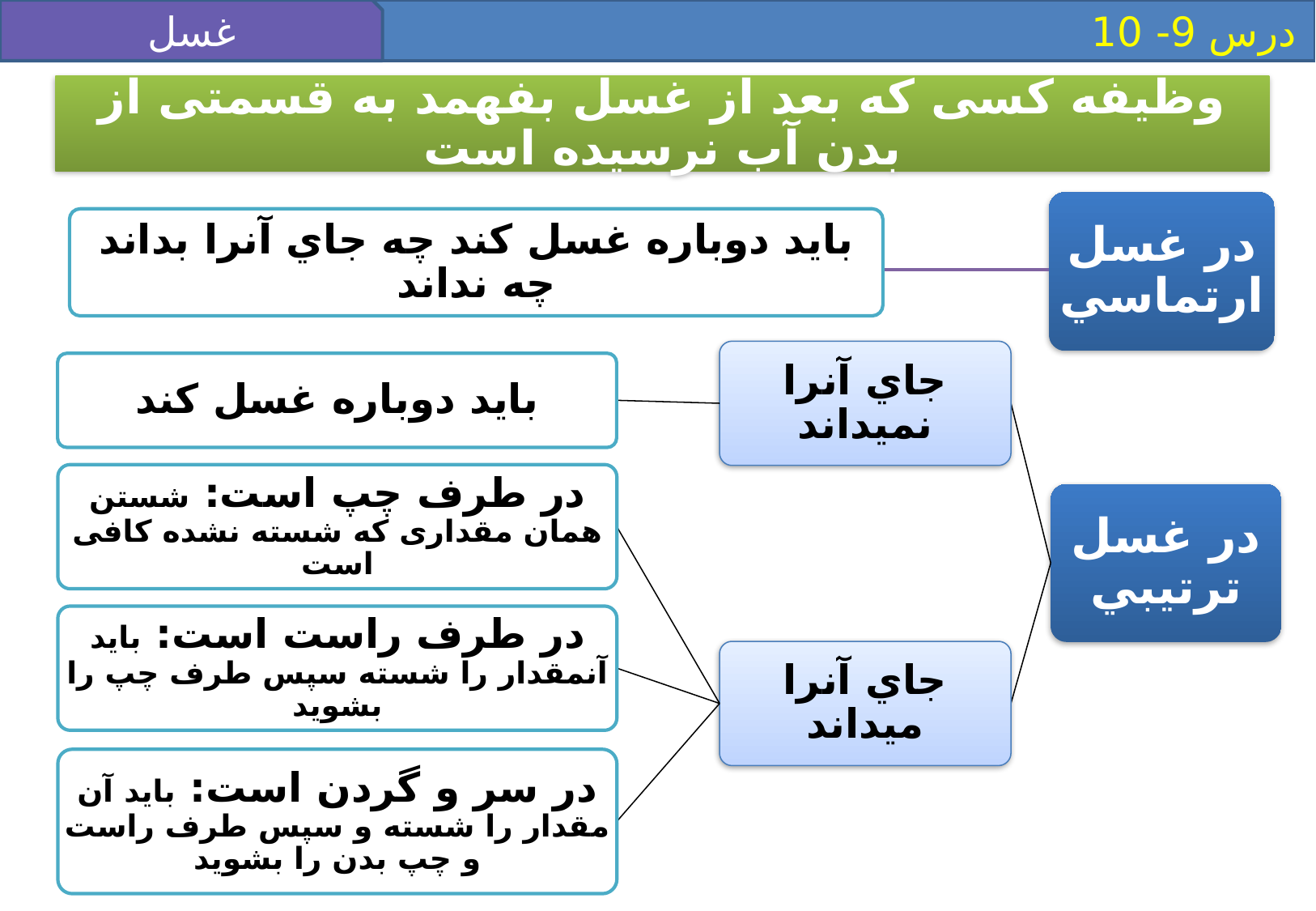

غسل
 درس 9- 10
وظيفه كسى كه بعد از غسل بفهمد به قسمتى از بدن آب نرسيده است
در غسل ارتماسي
بايد دوباره غسل کند چه جاي آنرا بداند چه نداند

جاي آنرا نميداند

بايد دوباره غسل کند

در طرف چپ است: شستن همان مقدارى كه شسته نشده كافى است

در غسل ترتيبي

جاي آنرا ميداند
در طرف راست است: بايد آن‏مقدار را شسته سپس طرف چپ را بشويد

در سر و گردن است: بايد آن مقدار را شسته و سپس طرف راست و چپ بدن را بشويد